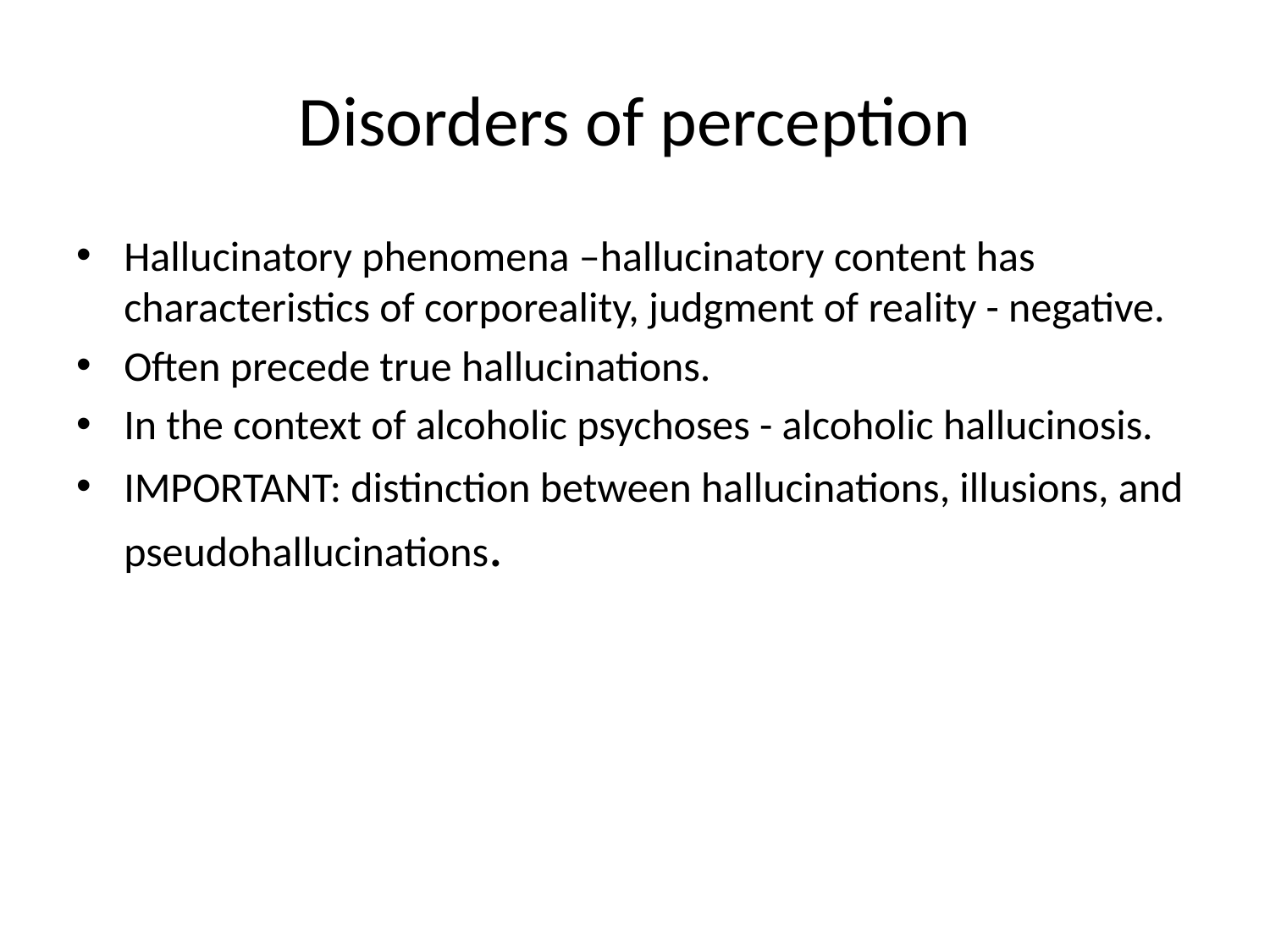

# Disorders of perception
Hallucinatory phenomena –hallucinatory content has characteristics of corporeality, judgment of reality - negative.
Often precede true hallucinations.
In the context of alcoholic psychoses - alcoholic hallucinosis.
IMPORTANT: distinction between hallucinations, illusions, and pseudohallucinations.